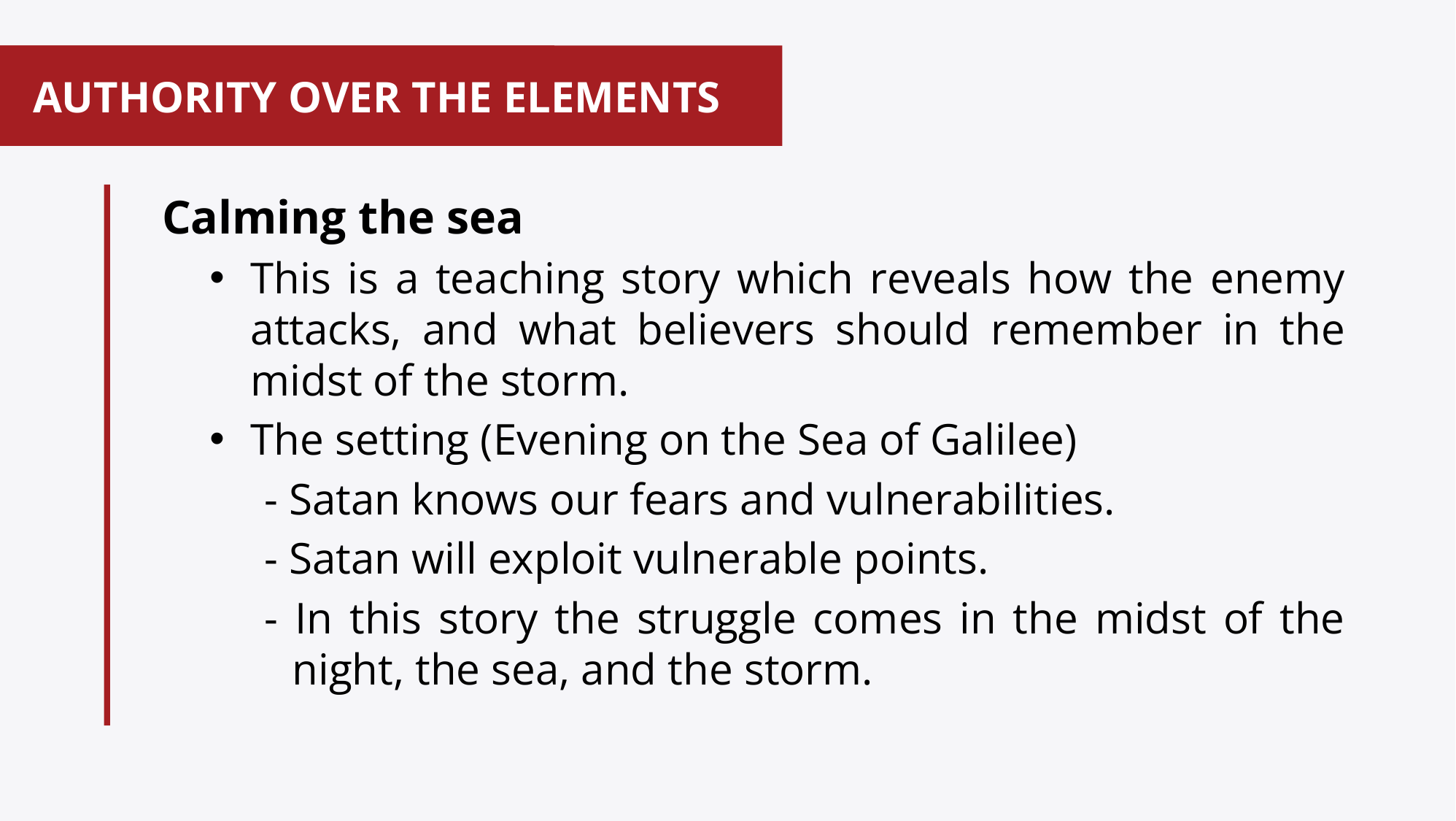

# AUTHORITY OVER THE ELEMENTS
Calming the sea
This is a teaching story which reveals how the enemy attacks, and what believers should remember in the midst of the storm.
The setting (Evening on the Sea of Galilee)
- Satan knows our fears and vulnerabilities.
- Satan will exploit vulnerable points.
- In this story the struggle comes in the midst of the night, the sea, and the storm.